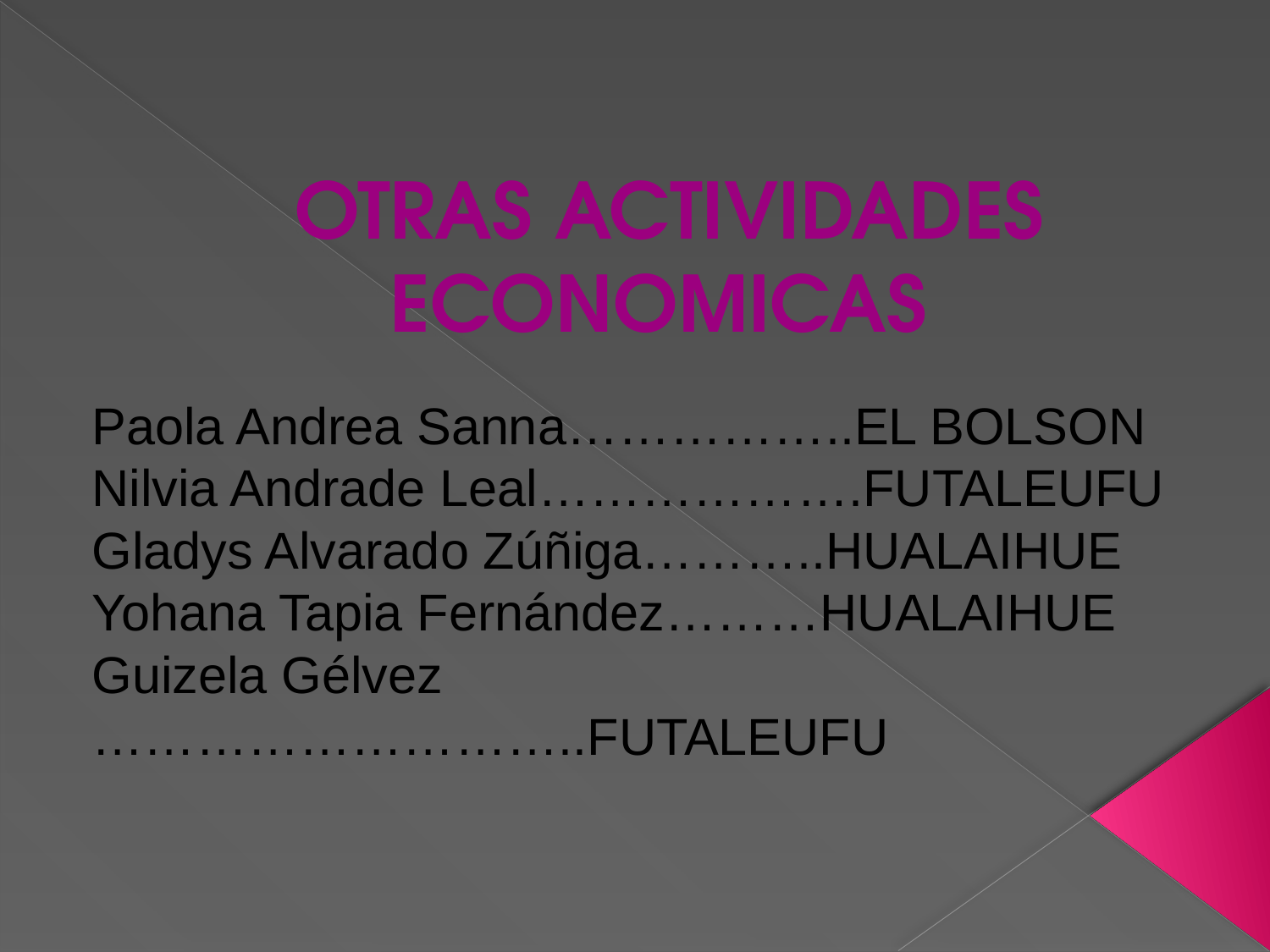

# OTRAS ACTIVIDADES ECONOMICAS
Paola Andrea Sanna……………..EL BOLSON
Nilvia Andrade Leal……………….FUTALEUFU
Gladys Alvarado Zúñiga………..HUALAIHUE
Yohana Tapia Fernández………HUALAIHUE
Guizela Gélvez ………………………..FUTALEUFU